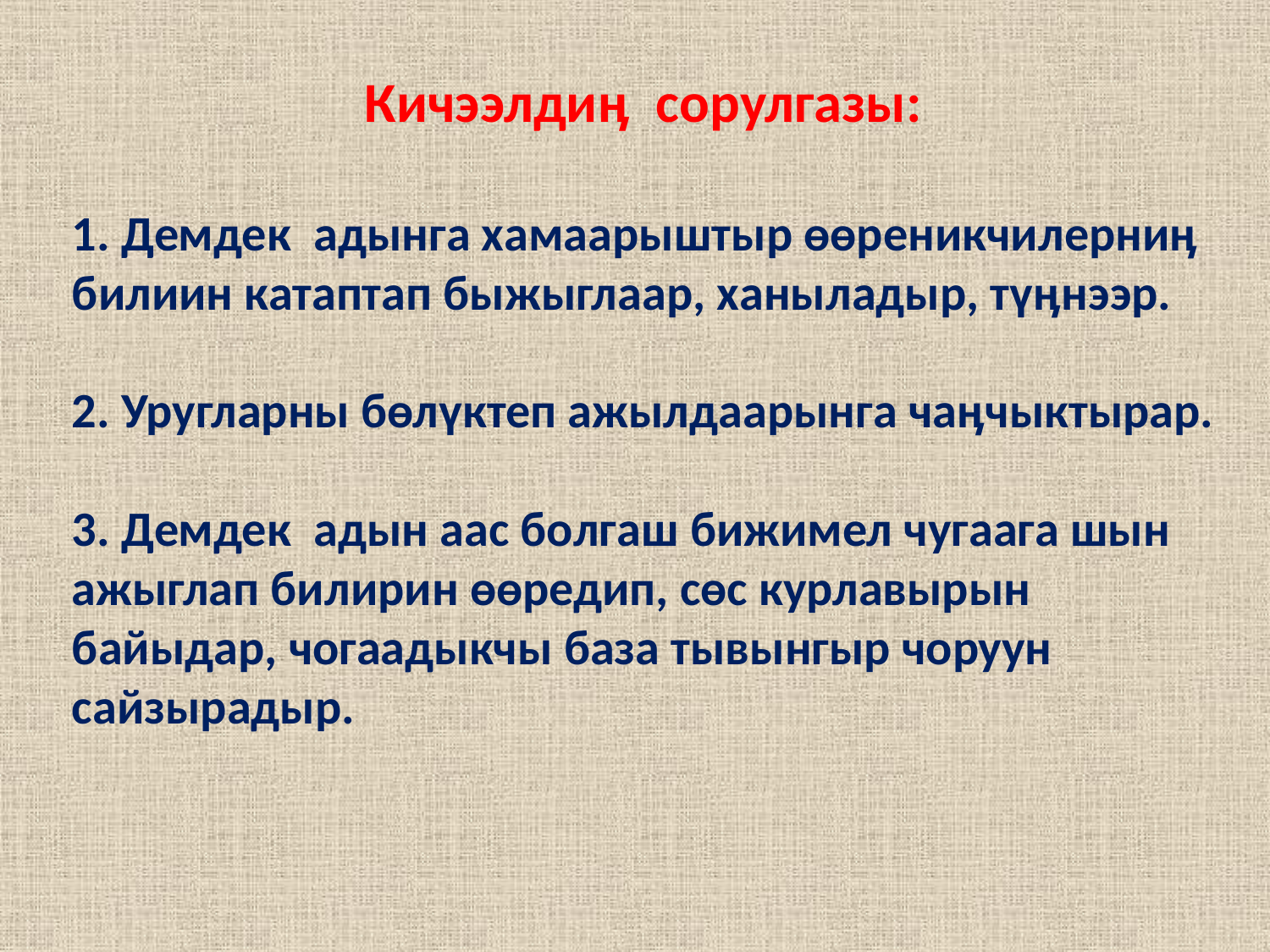

Кичээлдиӊ  сорулгазы:

1. Демдек  адынга хамаарыштыр ѳѳреникчилерниӊ билиин катаптап быжыглаар, ханыладыр, түӊнээр.

2. Уругларны бѳлүктеп ажылдаарынга чаӊчыктырар.

3. Демдек  адын аас болгаш бижимел чугаага шын ажыглап билирин ѳѳредип, сѳс курлавырын байыдар, чогаадыкчы база тывынгыр чоруун сайзырадыр.